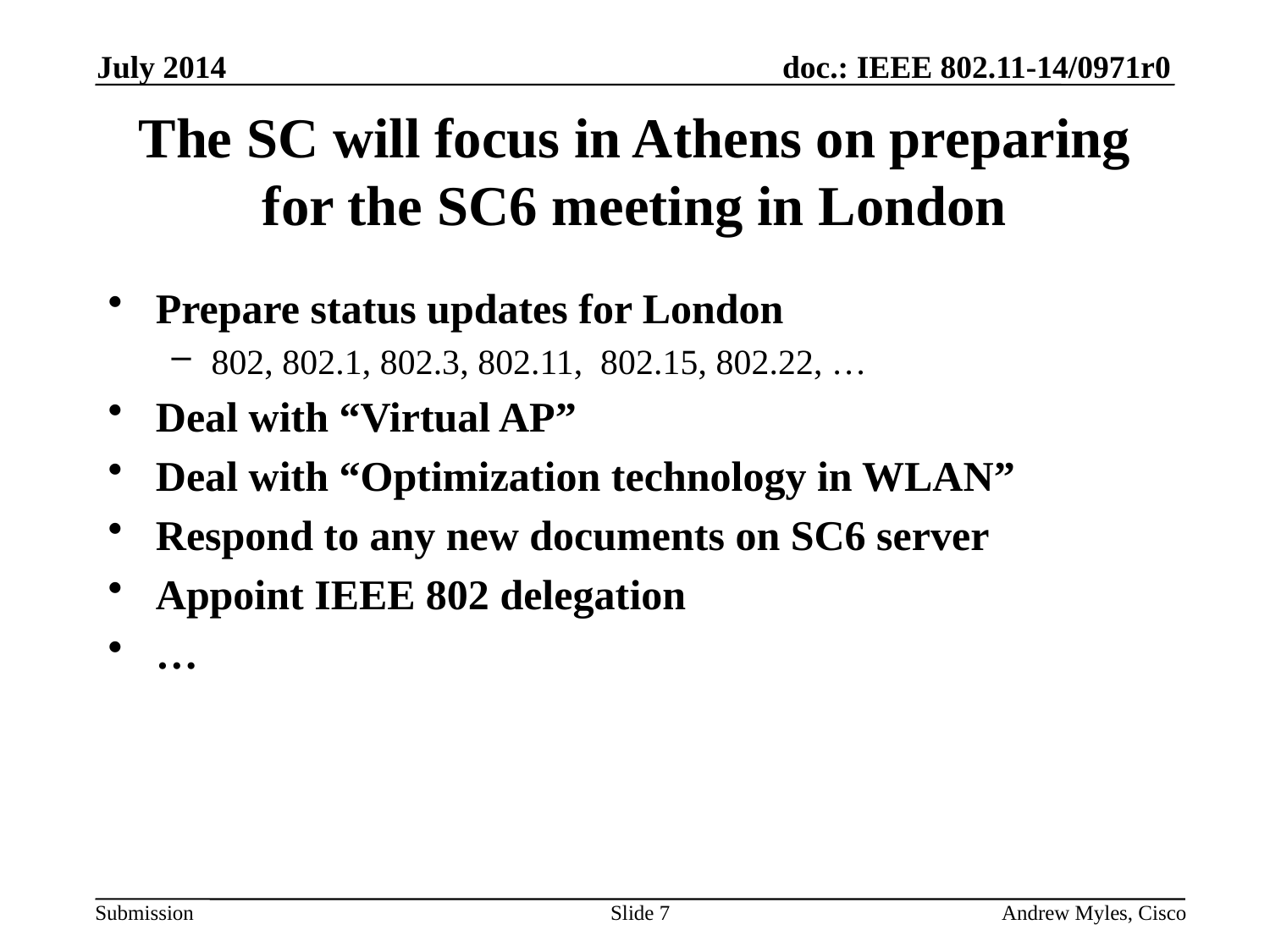

July 2014
# The SC will focus in Athens on preparing for the SC6 meeting in London
Prepare status updates for London
802, 802.1, 802.3, 802.11,  802.15, 802.22, …
Deal with “Virtual AP”
Deal with “Optimization technology in WLAN”
Respond to any new documents on SC6 server
Appoint IEEE 802 delegation
…
Slide 7
Andrew Myles, Cisco